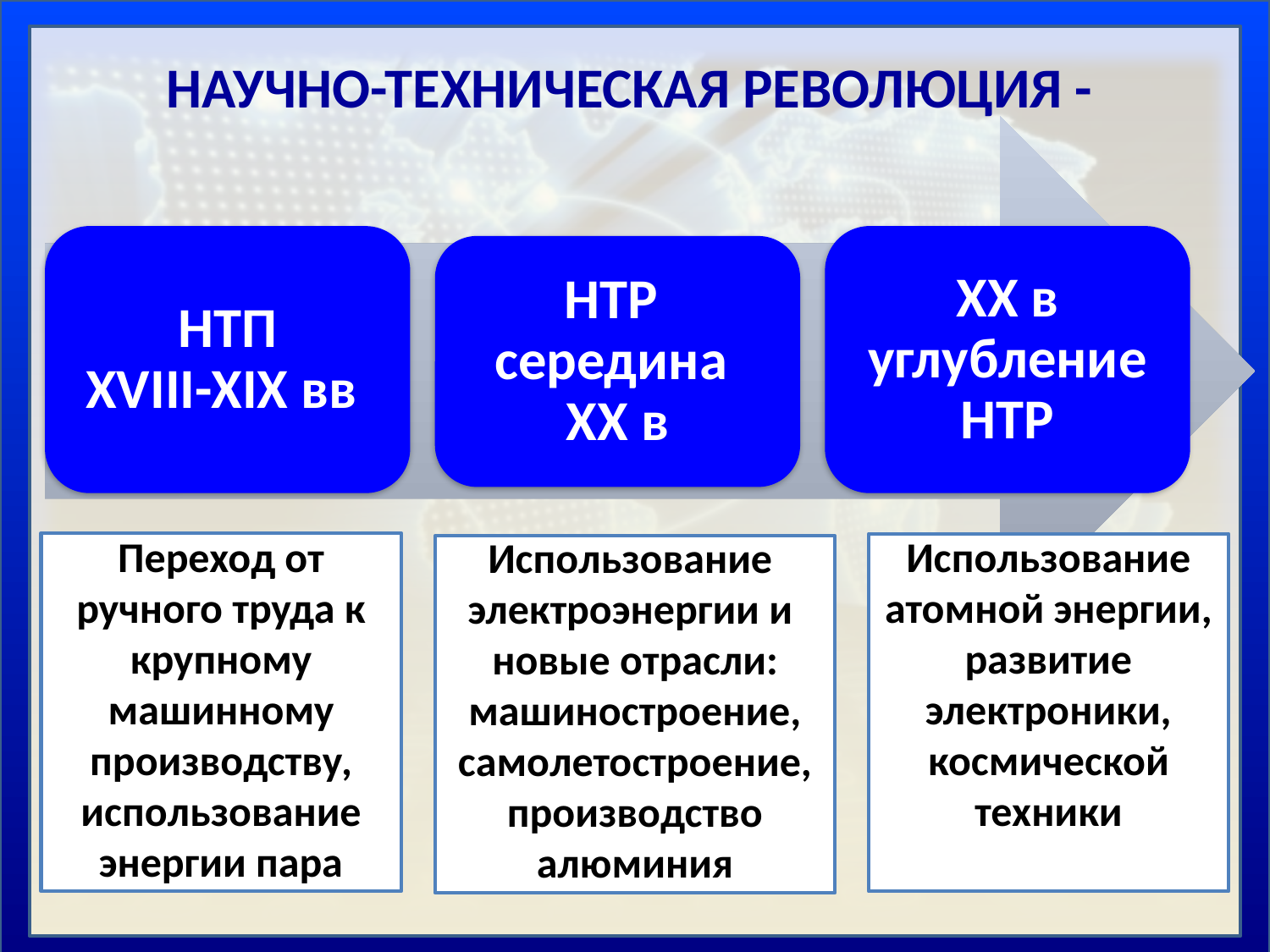

# НАУЧНО-ТЕХНИЧЕСКАЯ РЕВОЛЮЦИЯ -
НТП
XVIII-XIX вв
НТР
cередина
XX в
ХХ в
углубление НТР

Переход от ручного труда к крупному машинному производству, использование энергии пара

Использование атомной энергии, развитие электроники, космической техники

Использование  электроэнергии и  новые отрасли: машиностроение, самолетостроение, производство алюминия